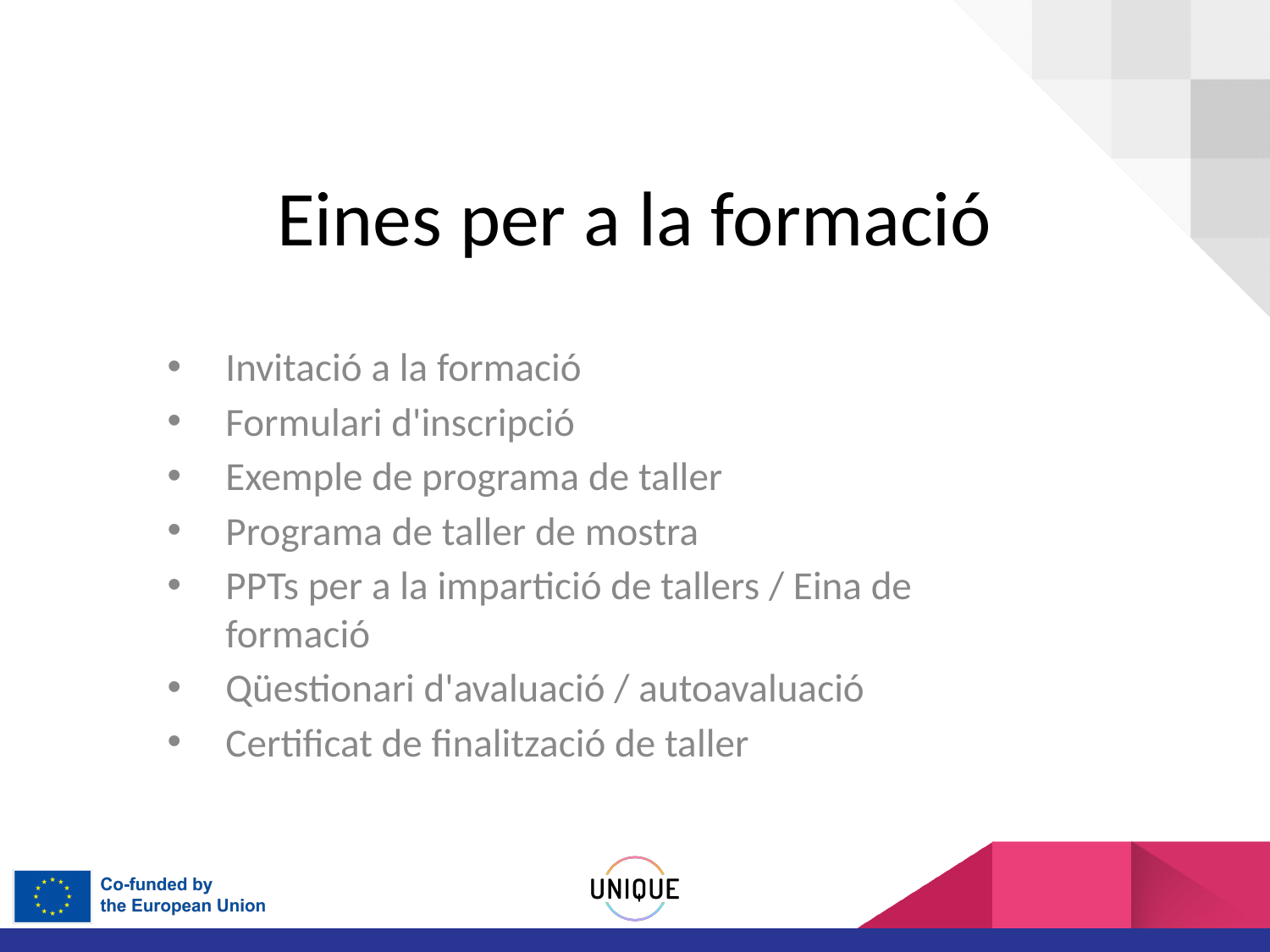

# Eines per a la formació
Invitació a la formació
Formulari d'inscripció
Exemple de programa de taller
Programa de taller de mostra
PPTs per a la impartició de tallers / Eina de formació
Qüestionari d'avaluació / autoavaluació
Certificat de finalització de taller